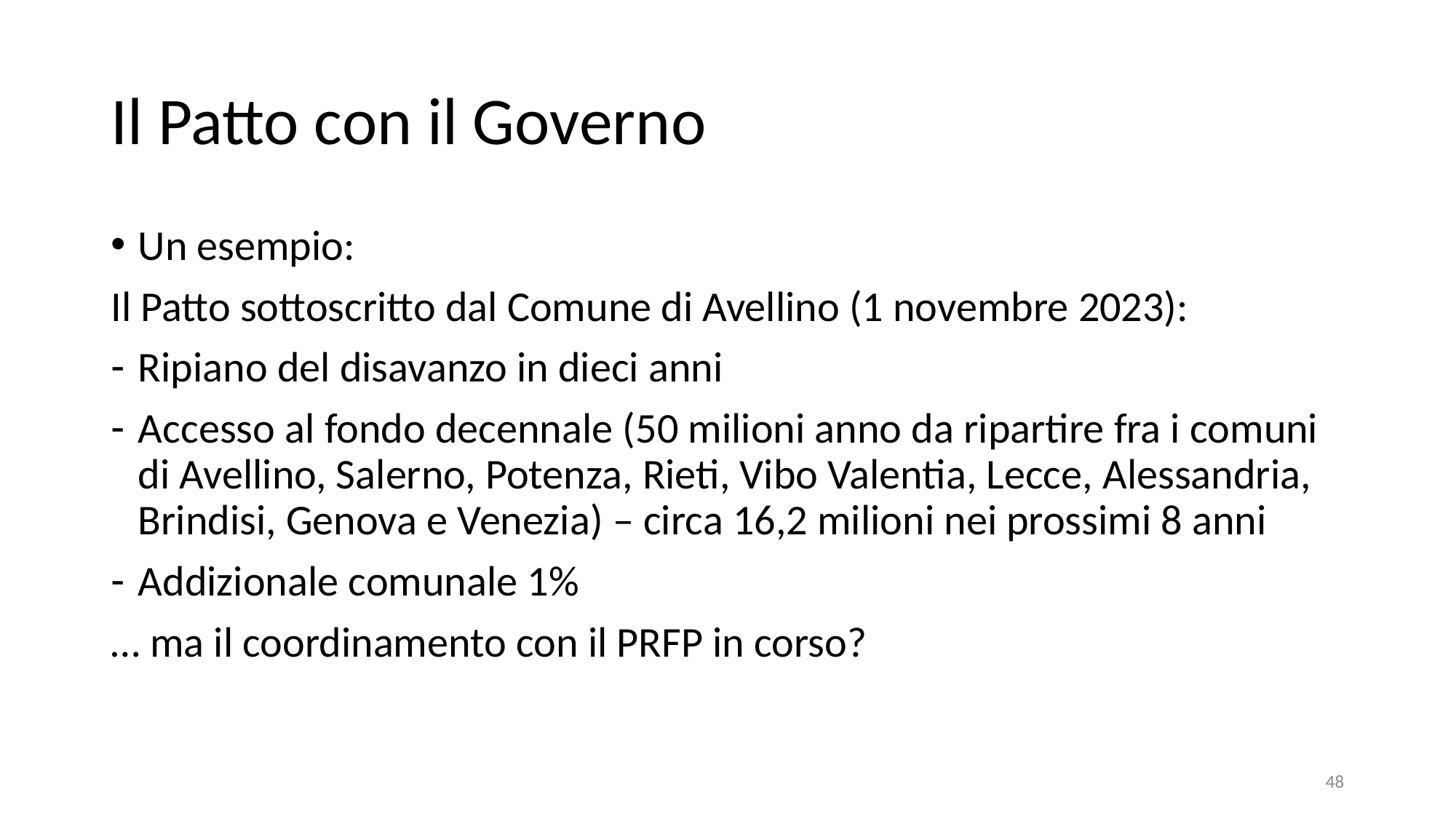

# Il Patto con il Governo
Un esempio:
Il Patto sottoscritto dal Comune di Avellino (1 novembre 2023):
Ripiano del disavanzo in dieci anni
Accesso al fondo decennale (50 milioni anno da ripartire fra i comuni di Avellino, Salerno, Potenza, Rieti, Vibo Valentia, Lecce, Alessandria, Brindisi, Genova e Venezia) – circa 16,2 milioni nei prossimi 8 anni
Addizionale comunale 1%
… ma il coordinamento con il PRFP in corso?
48